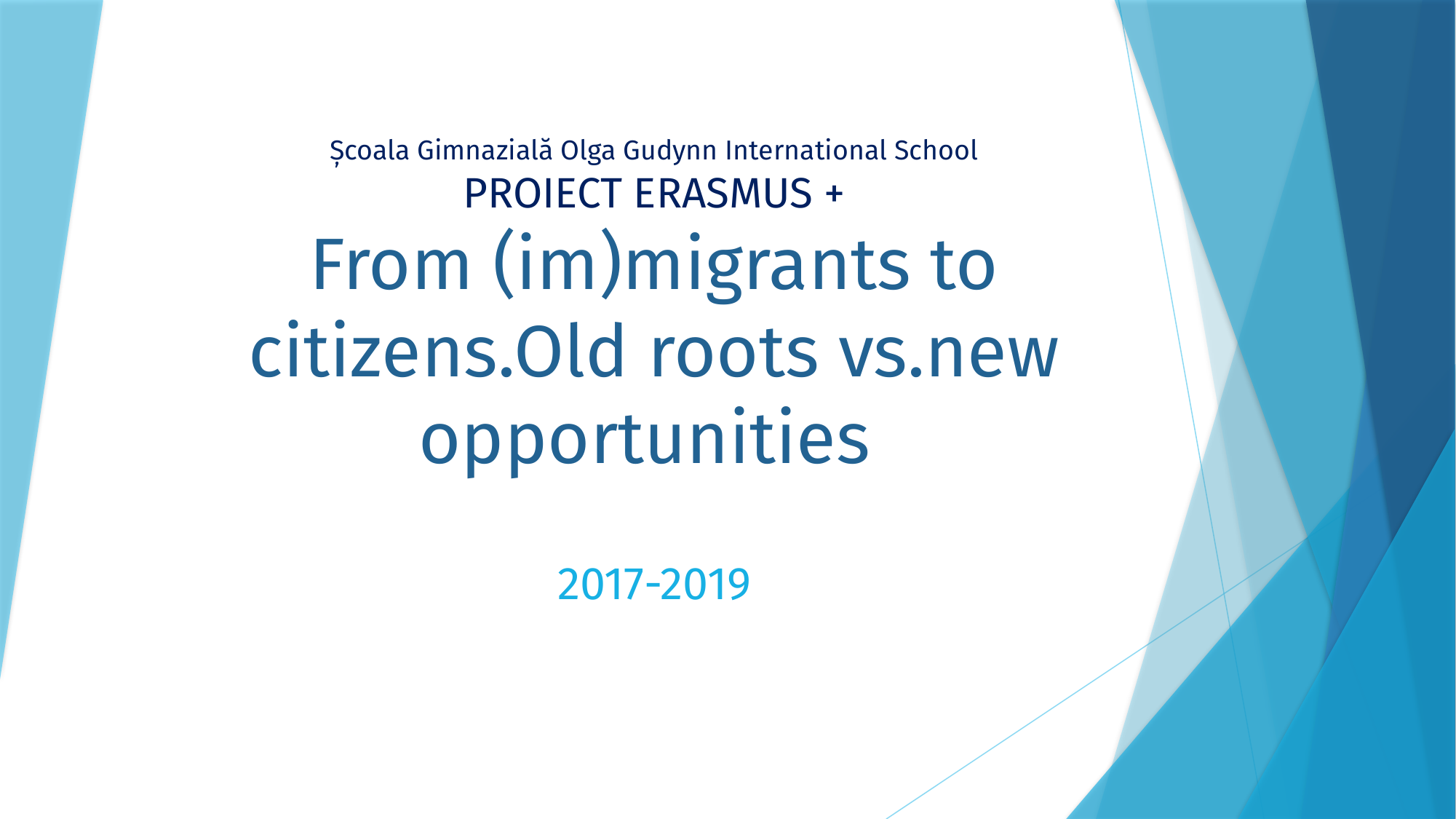

# Școala Gimnazială Olga Gudynn International School PROIECT ERASMUS + From (im)migrants to citizens.Old roots vs.new opportunities

2017-2019